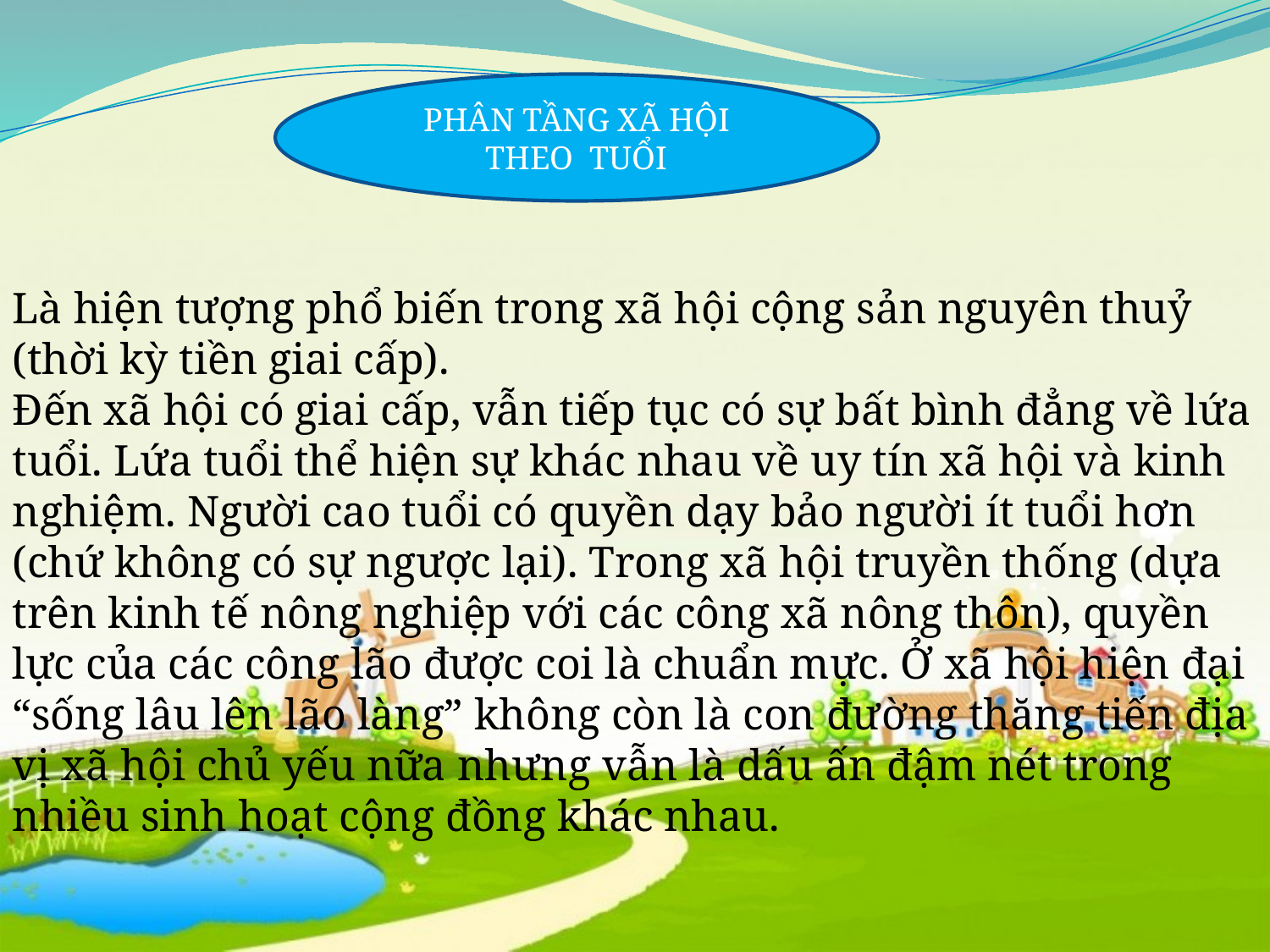

PHÂN TẦNG XÃ HỘI THEO  TUỔI
Là hiện tượng phổ biến trong xã hội cộng sản nguyên thuỷ (thời kỳ tiền giai cấp). 
Đến xã hội có giai cấp, vẫn tiếp tục có sự bất bình đẳng về lứa tuổi. Lứa tuổi thể hiện sự khác nhau về uy tín xã hội và kinh nghiệm. Người cao tuổi có quyền dạy bảo người ít tuổi hơn (chứ không có sự ngược lại). Trong xã hội truyền thống (dựa trên kinh tế nông nghiệp với các công xã nông thôn), quyền lực của các công lão được coi là chuẩn mực. Ở xã hội hiện đại “sống lâu lên lão làng” không còn là con đường thăng tiến địa vị xã hội chủ yếu nữa nhưng vẫn là dấu ấn đậm nét trong nhiều sinh hoạt cộng đồng khác nhau.